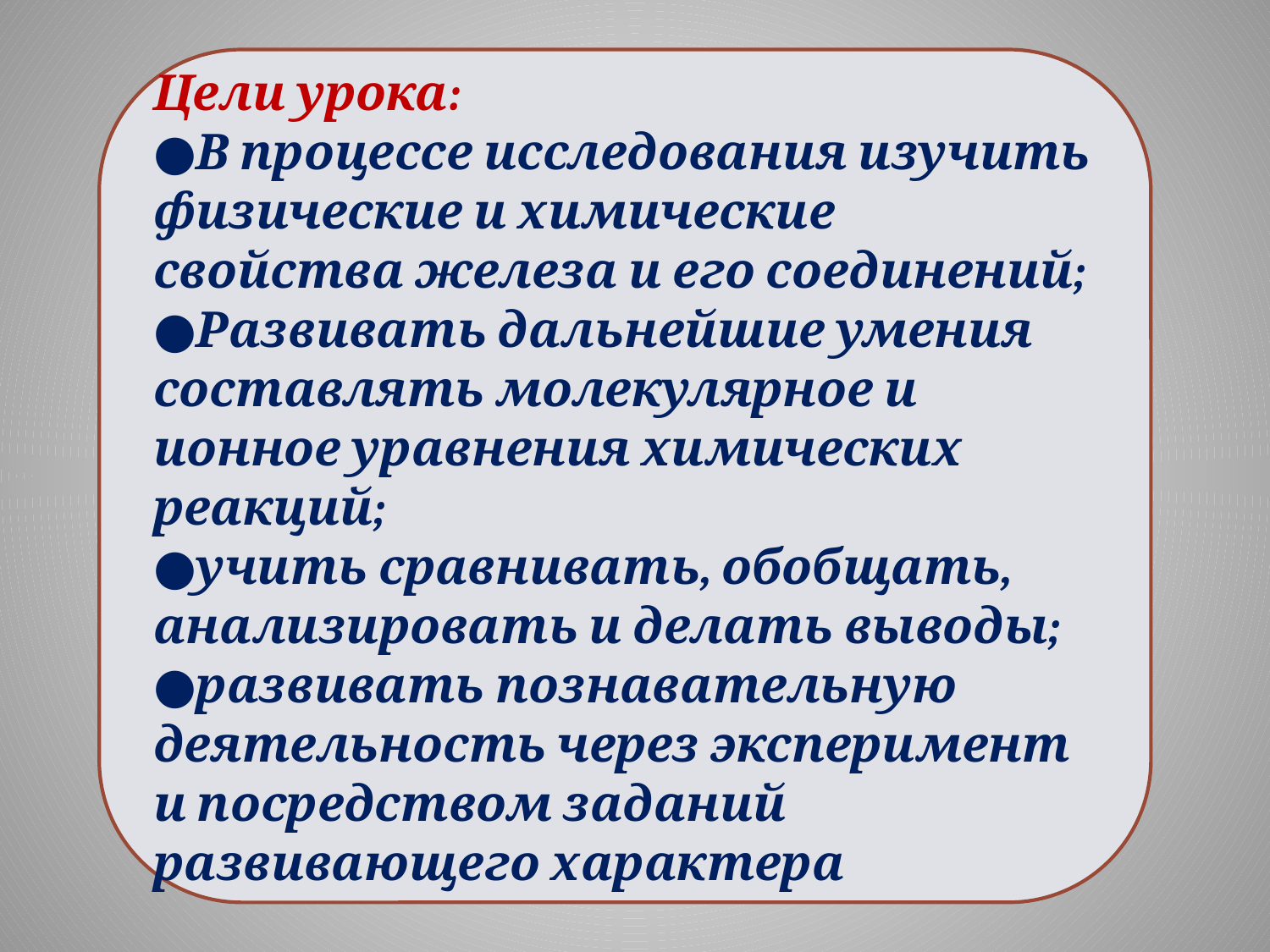

Цели урока:
●В процессе исследования изучить физические и химические свойства железа и его соединений;
●Развивать дальнейшие умения составлять молекулярное и ионное уравнения химических реакций;
●учить сравнивать, обобщать, анализировать и делать выводы;
●развивать познавательную деятельность через эксперимент и посредством заданий развивающего характера